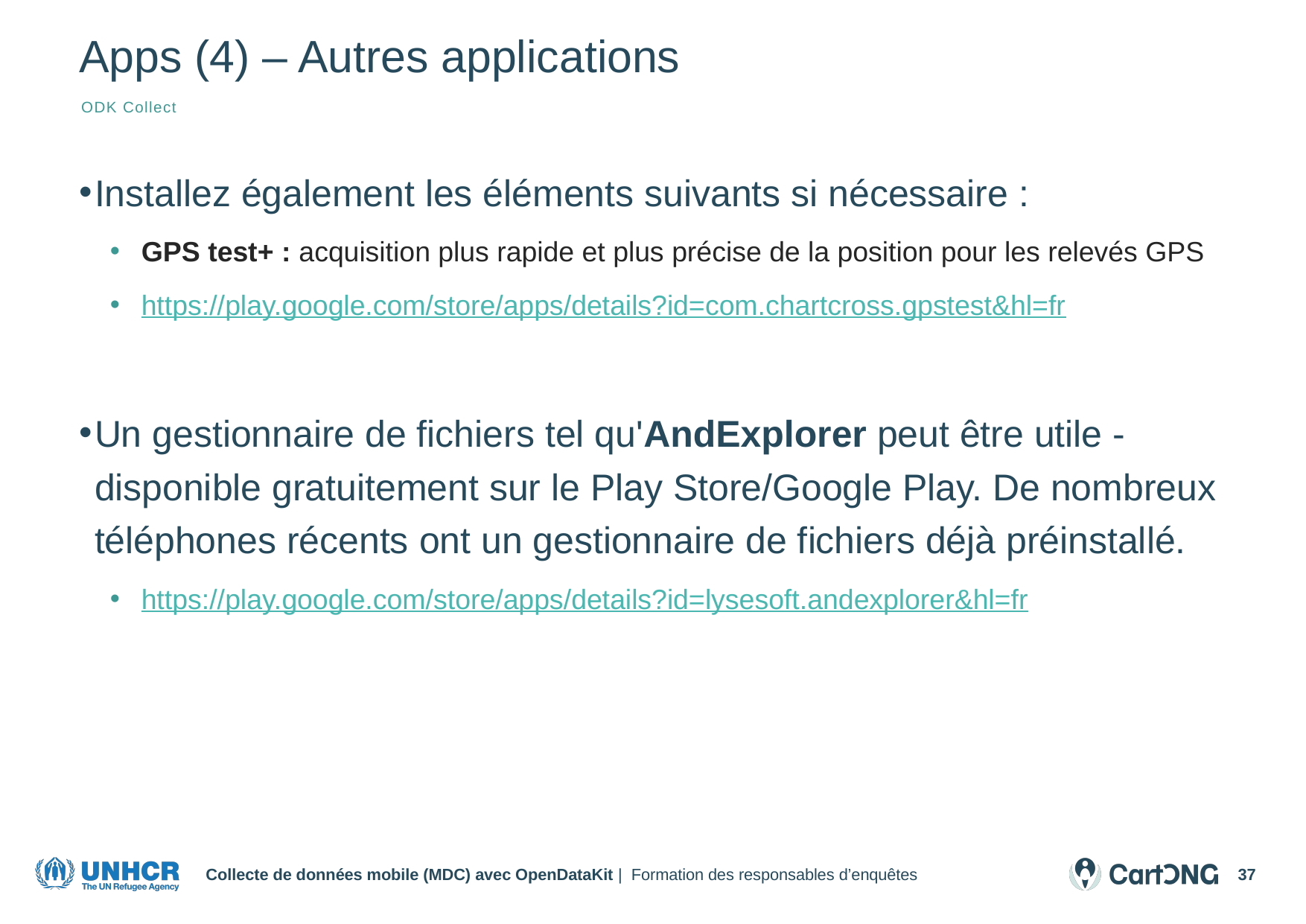

# Apps (4) – Autres applications
ODK Collect
Installez également les éléments suivants si nécessaire :
GPS test+ : acquisition plus rapide et plus précise de la position pour les relevés GPS
https://play.google.com/store/apps/details?id=com.chartcross.gpstest&hl=fr

Un gestionnaire de fichiers tel qu'AndExplorer peut être utile - disponible gratuitement sur le Play Store/Google Play. De nombreux téléphones récents ont un gestionnaire de fichiers déjà préinstallé.
https://play.google.com/store/apps/details?id=lysesoft.andexplorer&hl=fr

Collecte de données mobile (MDC) avec OpenDataKit |  Formation des responsables d’enquêtes
37